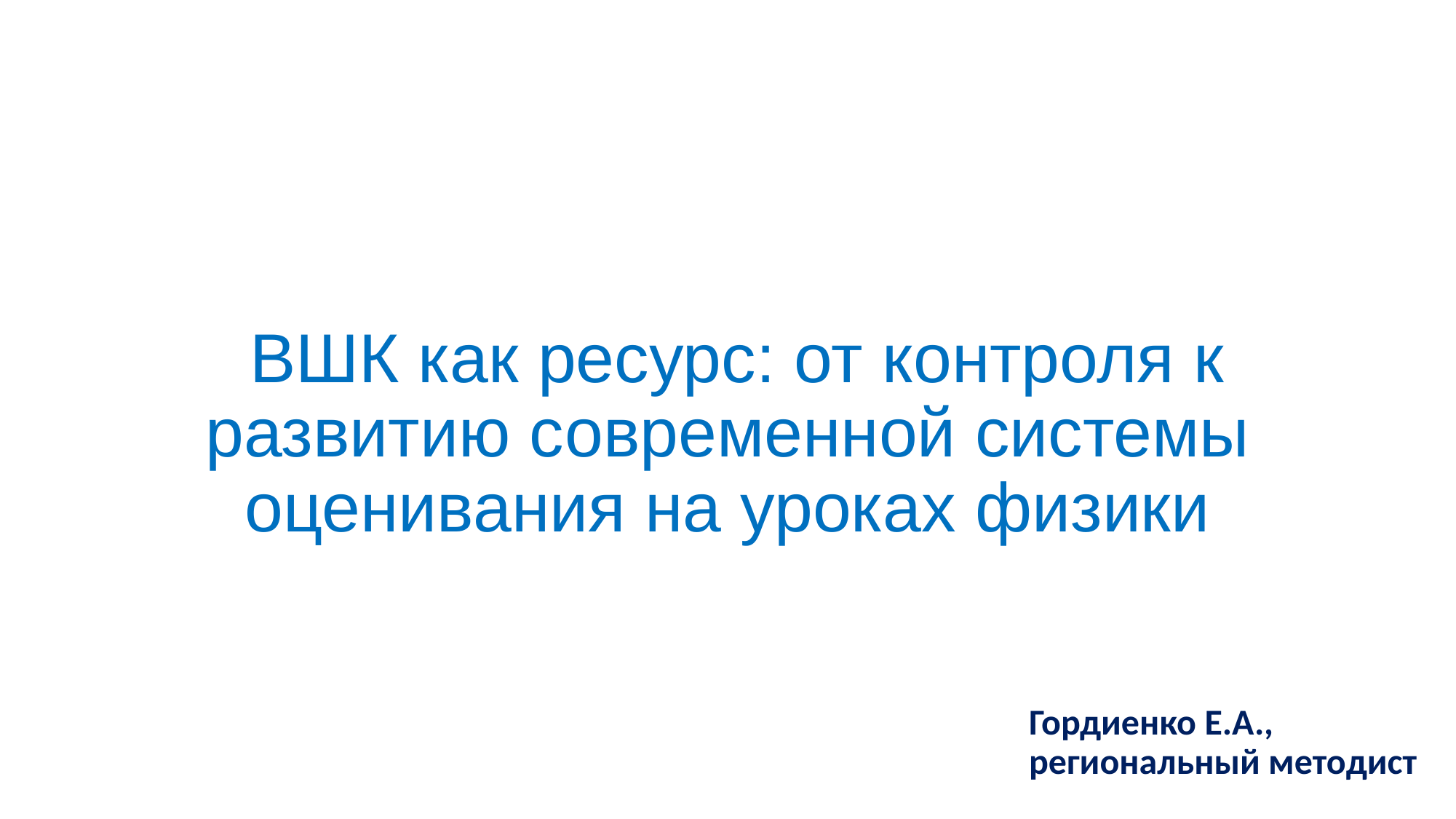

# ВШК как ресурс: от контроля к развитию современной системы оценивания на уроках физики
Гордиенко Е.А., региональный методист